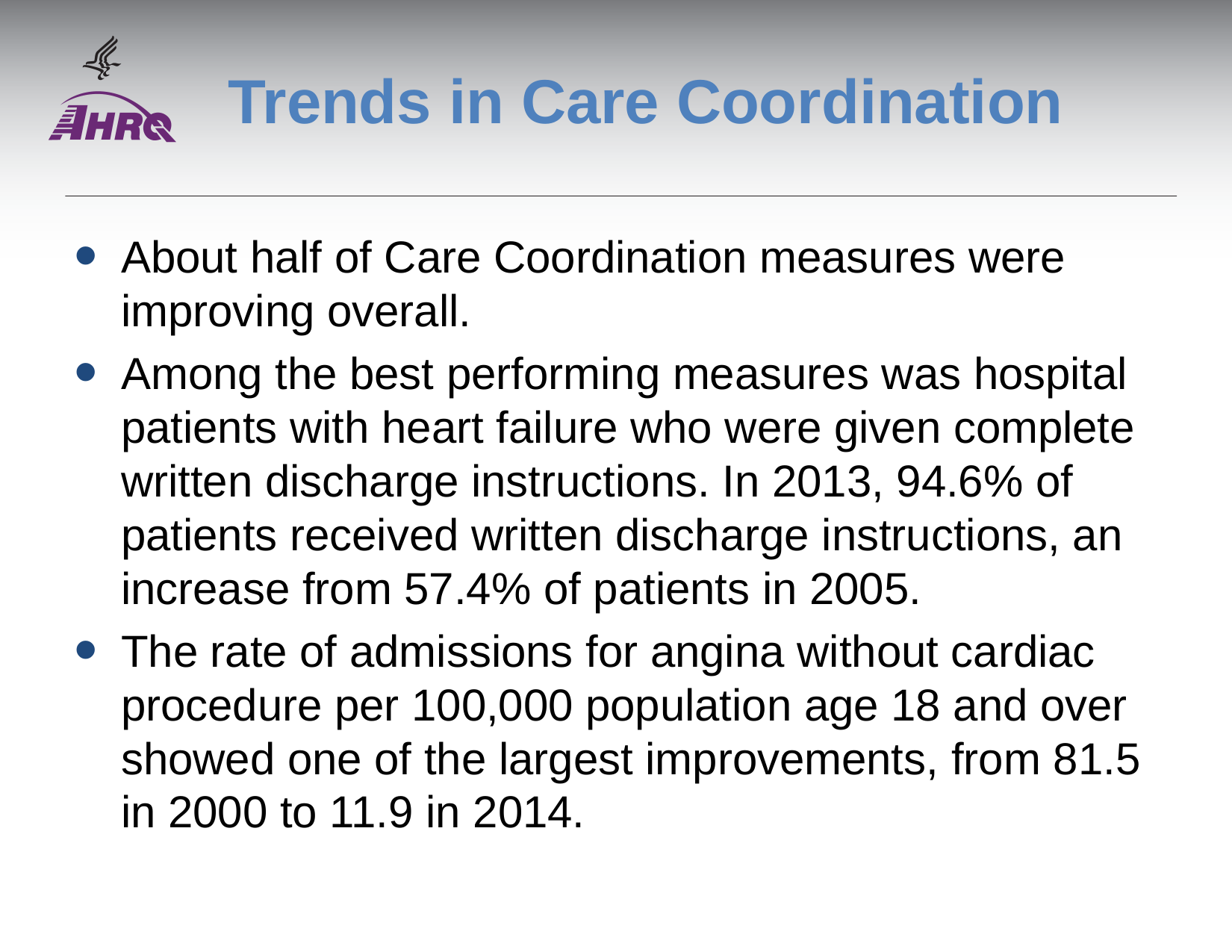

# Trends in Care Coordination
About half of Care Coordination measures were improving overall.
Among the best performing measures was hospital patients with heart failure who were given complete written discharge instructions. In 2013, 94.6% of patients received written discharge instructions, an increase from 57.4% of patients in 2005.
The rate of admissions for angina without cardiac procedure per 100,000 population age 18 and over showed one of the largest improvements, from 81.5 in 2000 to 11.9 in 2014.